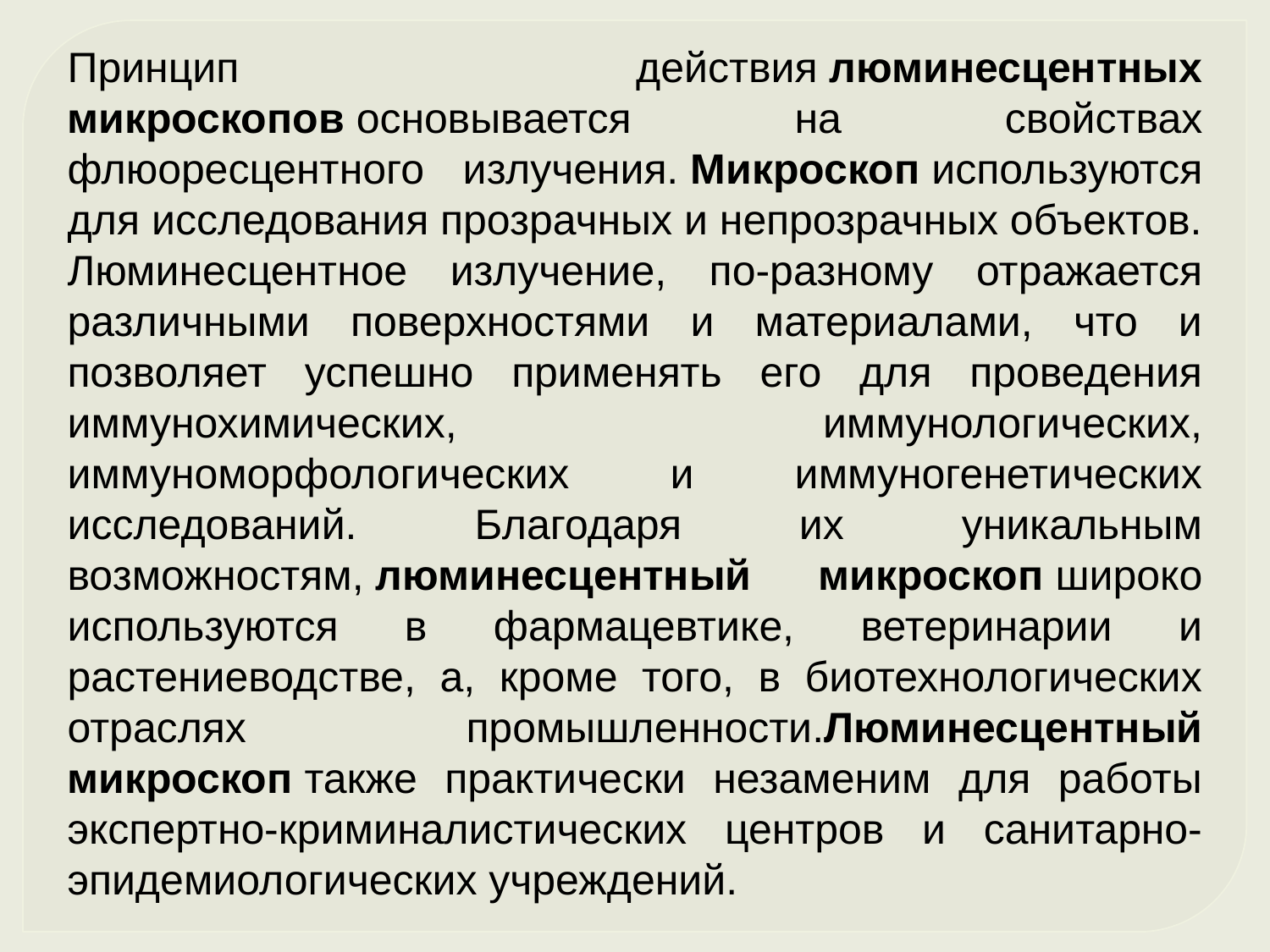

Принцип действия люминесцентных микроскопов основывается на свойствах флюоресцентного излучения. Микроскоп используются для исследования прозрачных и непрозрачных объектов. Люминесцентное излучение, по-разному отражается различными поверхностями и материалами, что и позволяет успешно применять его для проведения иммунохимических, иммунологических, иммуноморфологических и иммуногенетических исследований. Благодаря их уникальным возможностям, люминесцентный микроскоп широко используются в фармацевтике, ветеринарии и растениеводстве, а, кроме того, в биотехнологических отраслях промышленности.Люминесцентный микроскоп также практически незаменим для работы экспертно-криминалистических центров и санитарно-эпидемиологических учреждений.